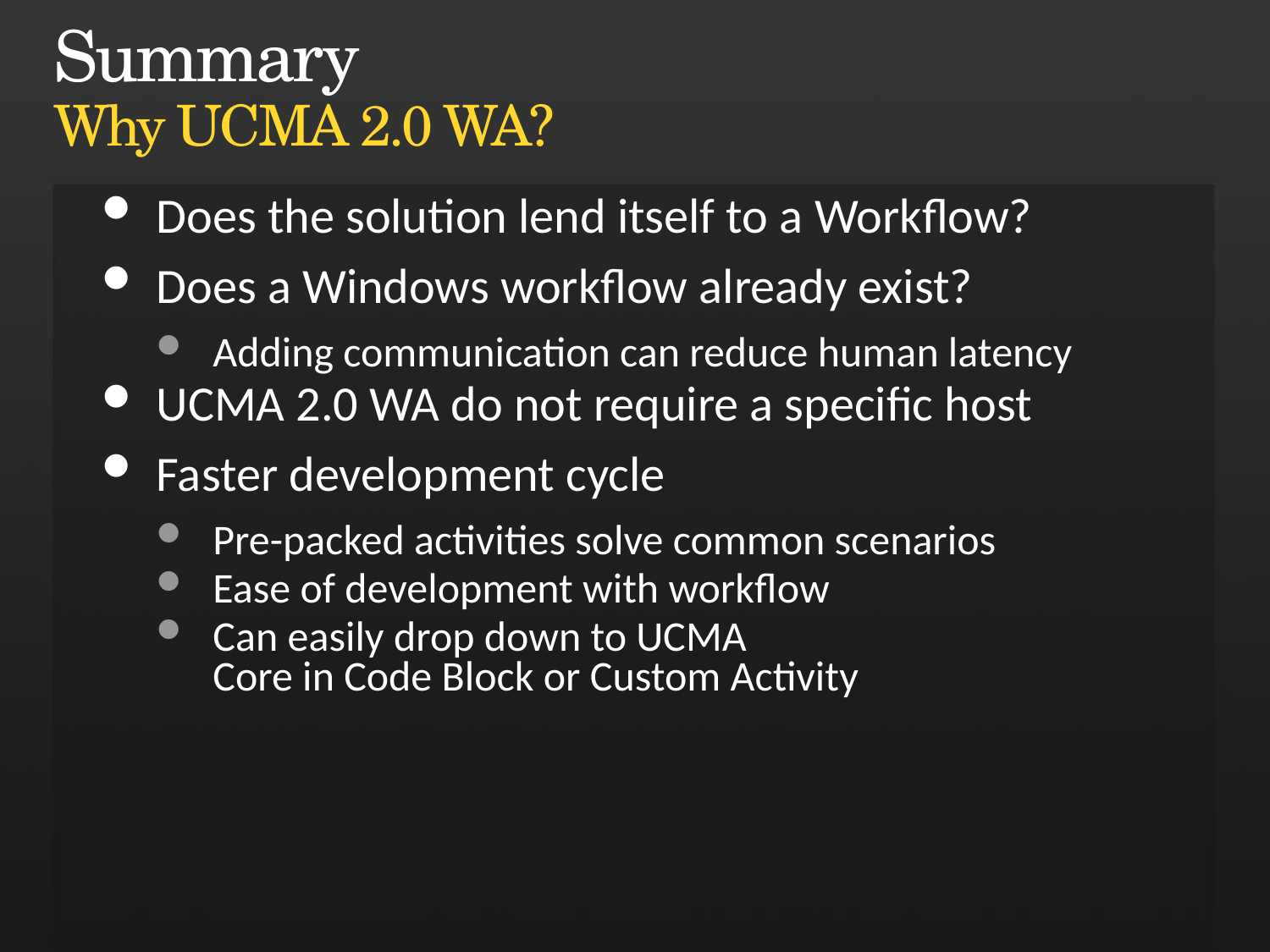

# Summary Why UCMA 2.0 WA?
Does the solution lend itself to a Workflow?
Does a Windows workflow already exist?
Adding communication can reduce human latency
UCMA 2.0 WA do not require a specific host
Faster development cycle
Pre-packed activities solve common scenarios
Ease of development with workflow
Can easily drop down to UCMA
Core in Code Block or Custom Activity